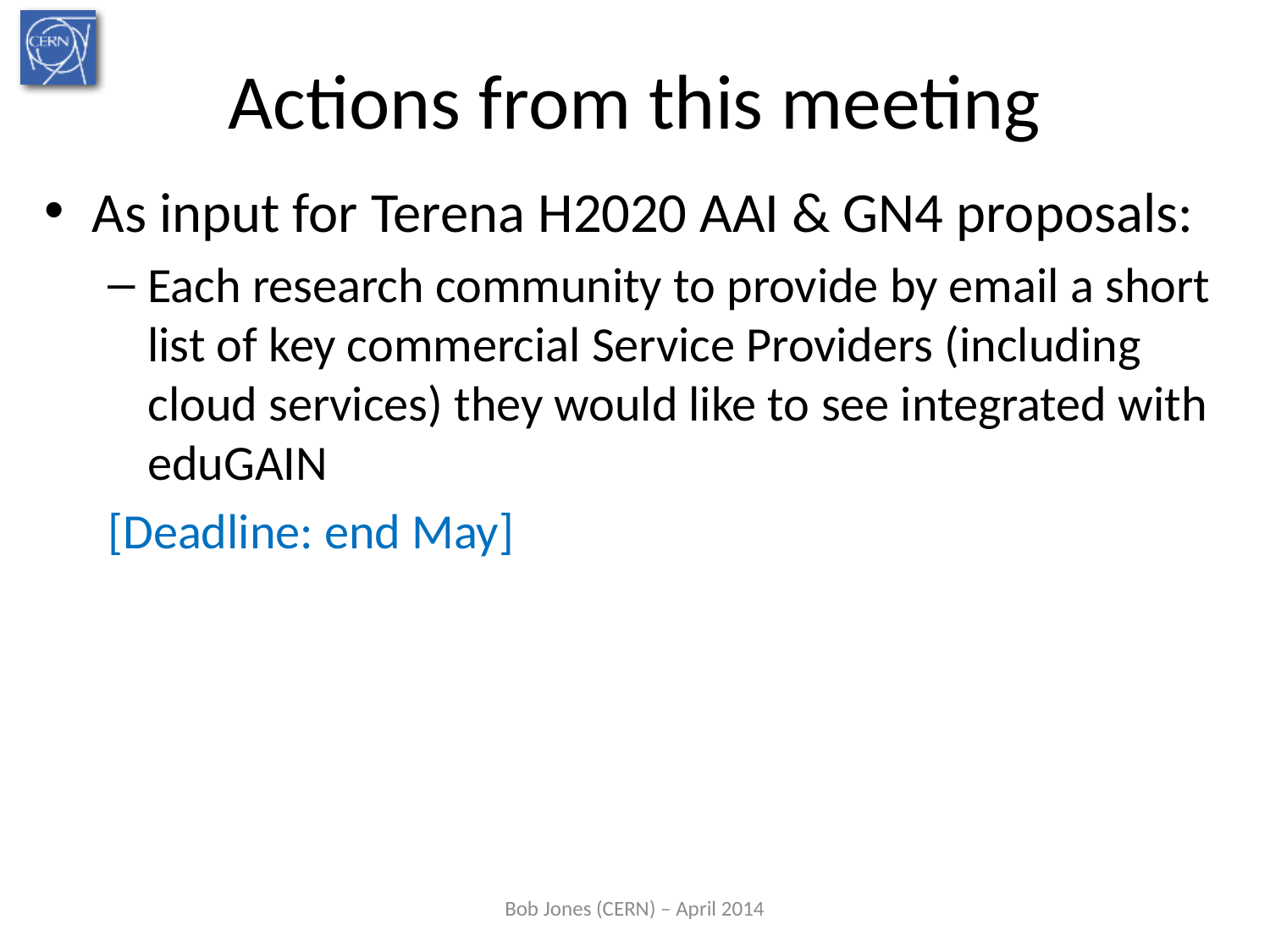

# Actions from this meeting
As input for Terena H2020 AAI & GN4 proposals:
Each research community to provide by email a short list of key commercial Service Providers (including cloud services) they would like to see integrated with eduGAIN
[Deadline: end May]
Bob Jones (CERN) – April 2014